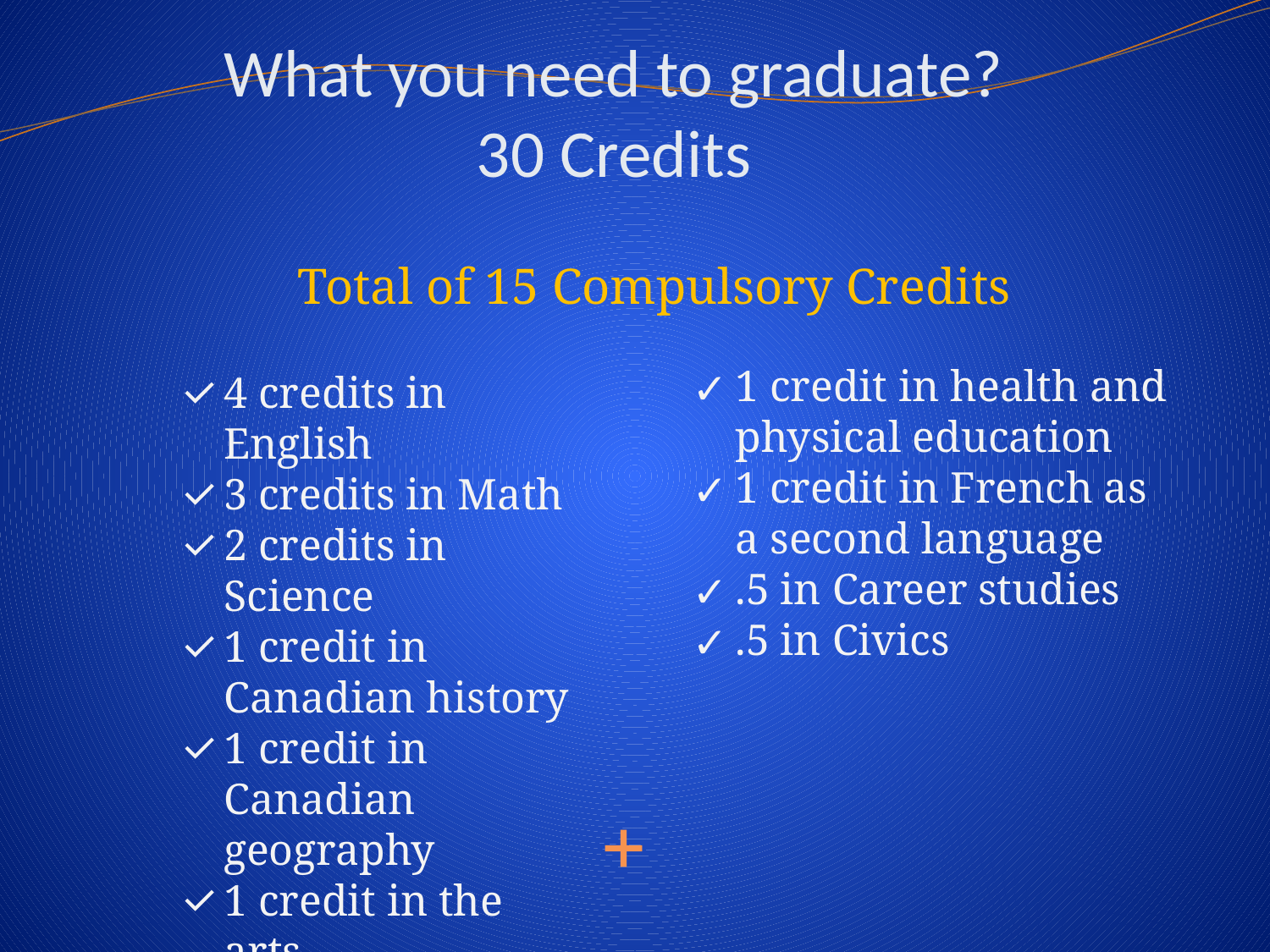

# What you need to graduate? 30 Credits
Total of 15 Compulsory Credits
4 credits in English
3 credits in Math
2 credits in Science
1 credit in Canadian history
1 credit in Canadian    geography
1 credit in the arts

1 credit in health and physical education
1 credit in French as a second language
.5 in Career studies
.5 in Civics
+